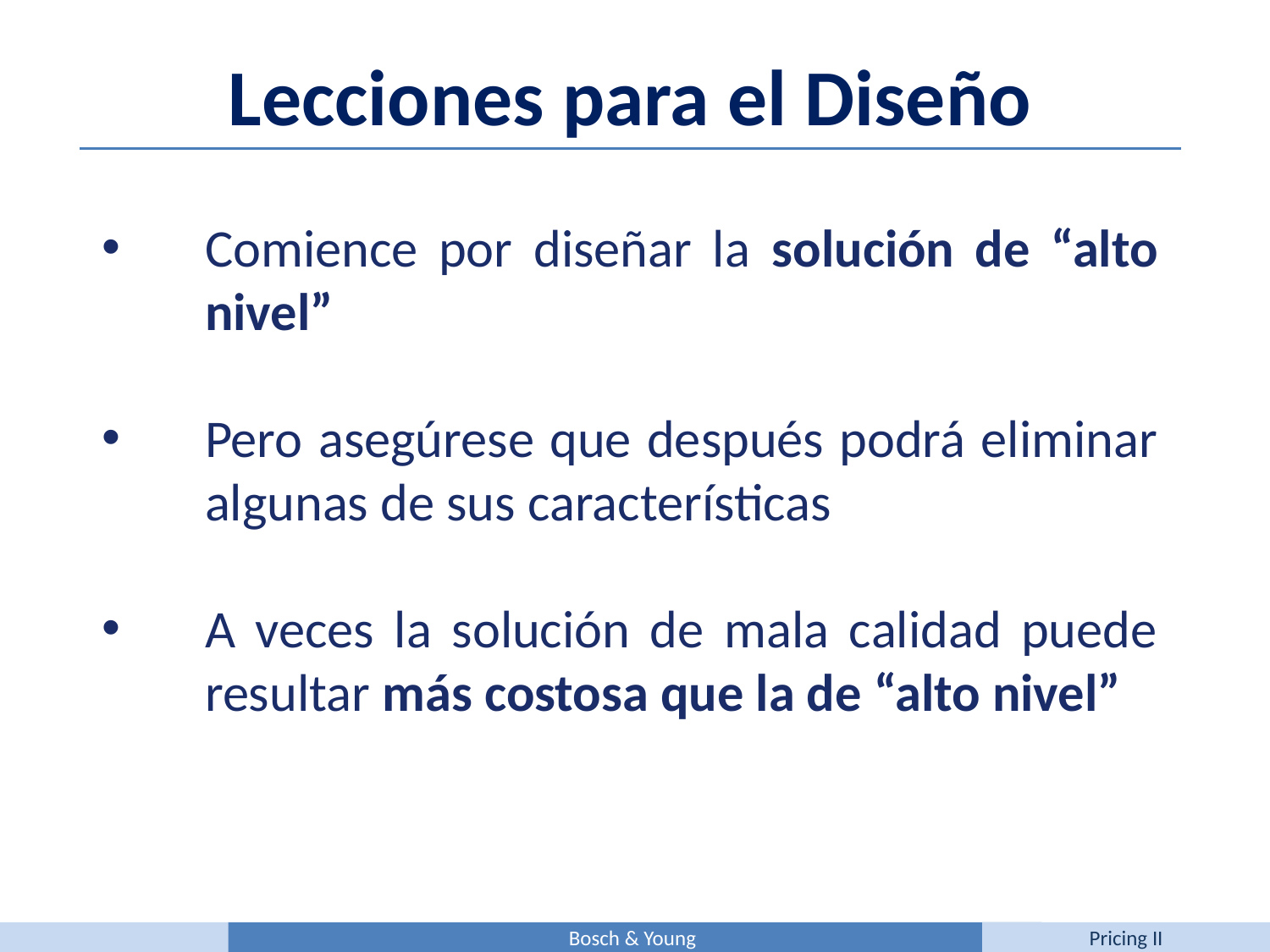

Lecciones para el Diseño
Comience por diseñar la solución de “alto nivel”

Pero asegúrese que después podrá eliminar algunas de sus características

A veces la solución de mala calidad puede resultar más costosa que la de “alto nivel”

Bosch & Young
Pricing II